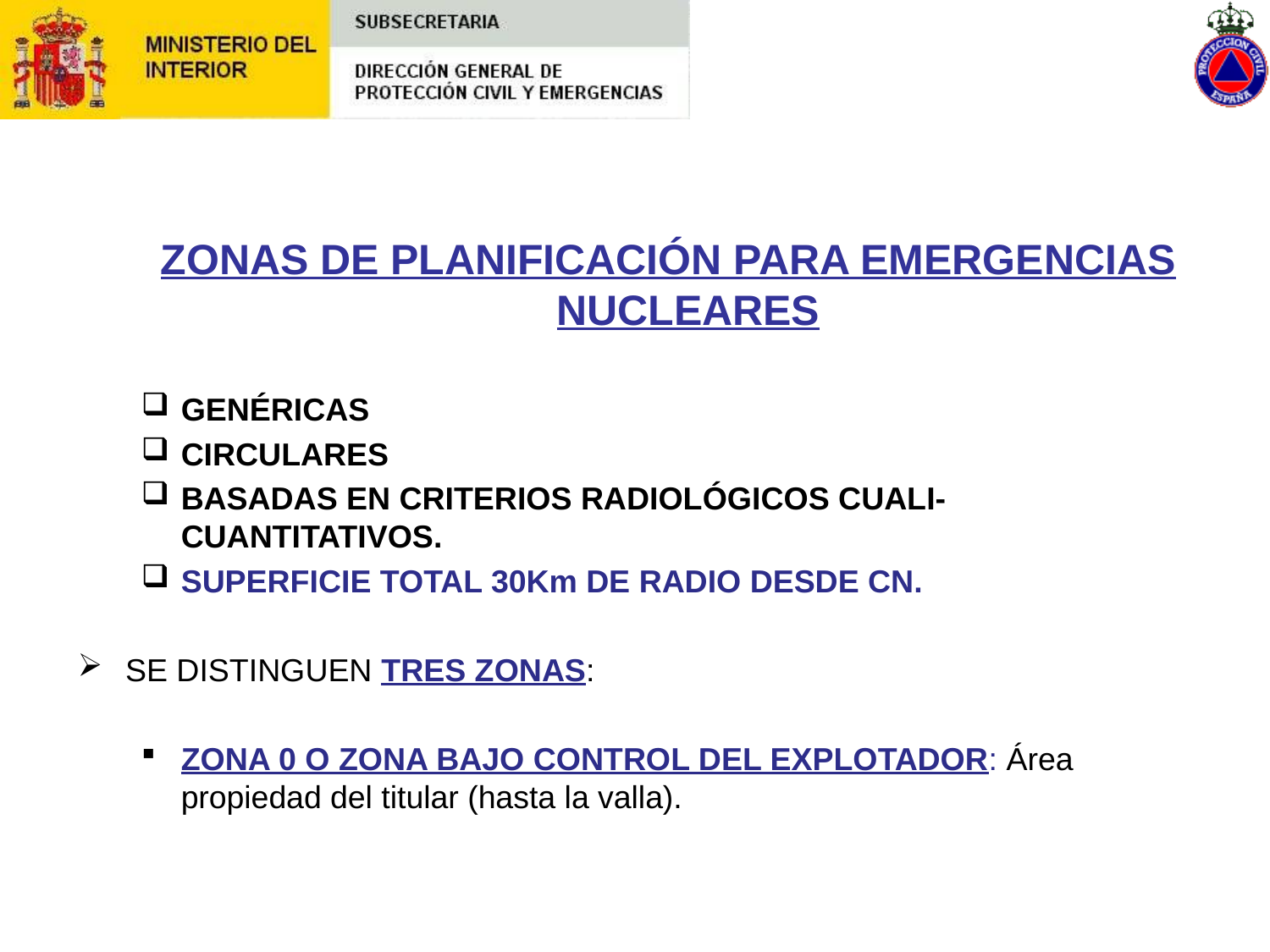

#
ZONAS DE PLANIFICACIÓN PARA EMERGENCIAS NUCLEARES

GENÉRICAS
CIRCULARES
BASADAS EN CRITERIOS RADIOLÓGICOS CUALI-CUANTITATIVOS.
SUPERFICIE TOTAL 30Km DE RADIO DESDE CN.

SE DISTINGUEN TRES ZONAS:

ZONA 0 O ZONA BAJO CONTROL DEL EXPLOTADOR: Área propiedad del titular (hasta la valla).